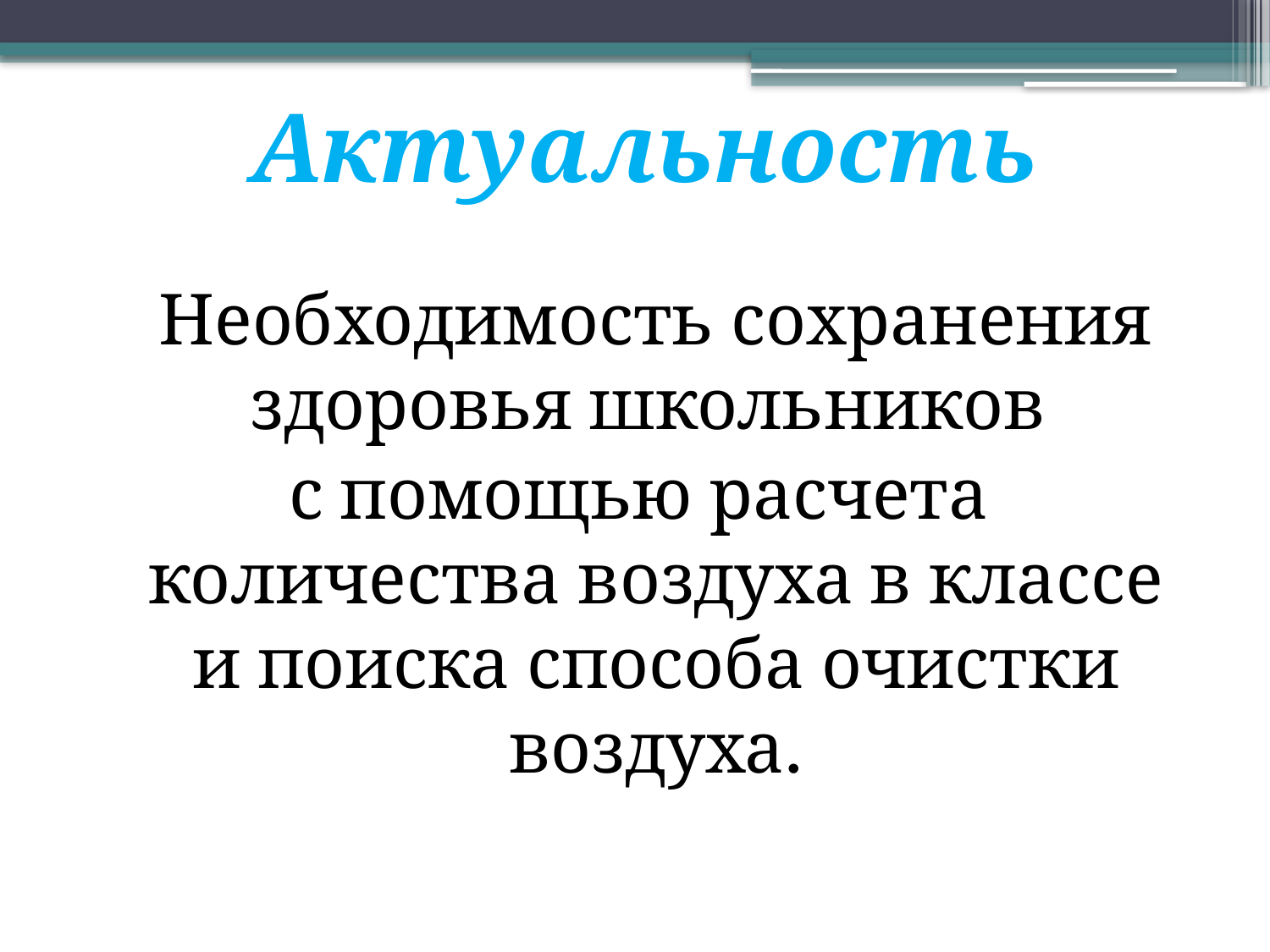

# Актуальность
  Необходимость сохранения здоровья школьников
с помощью расчета количества воздуха в классе и поиска способа очистки воздуха.